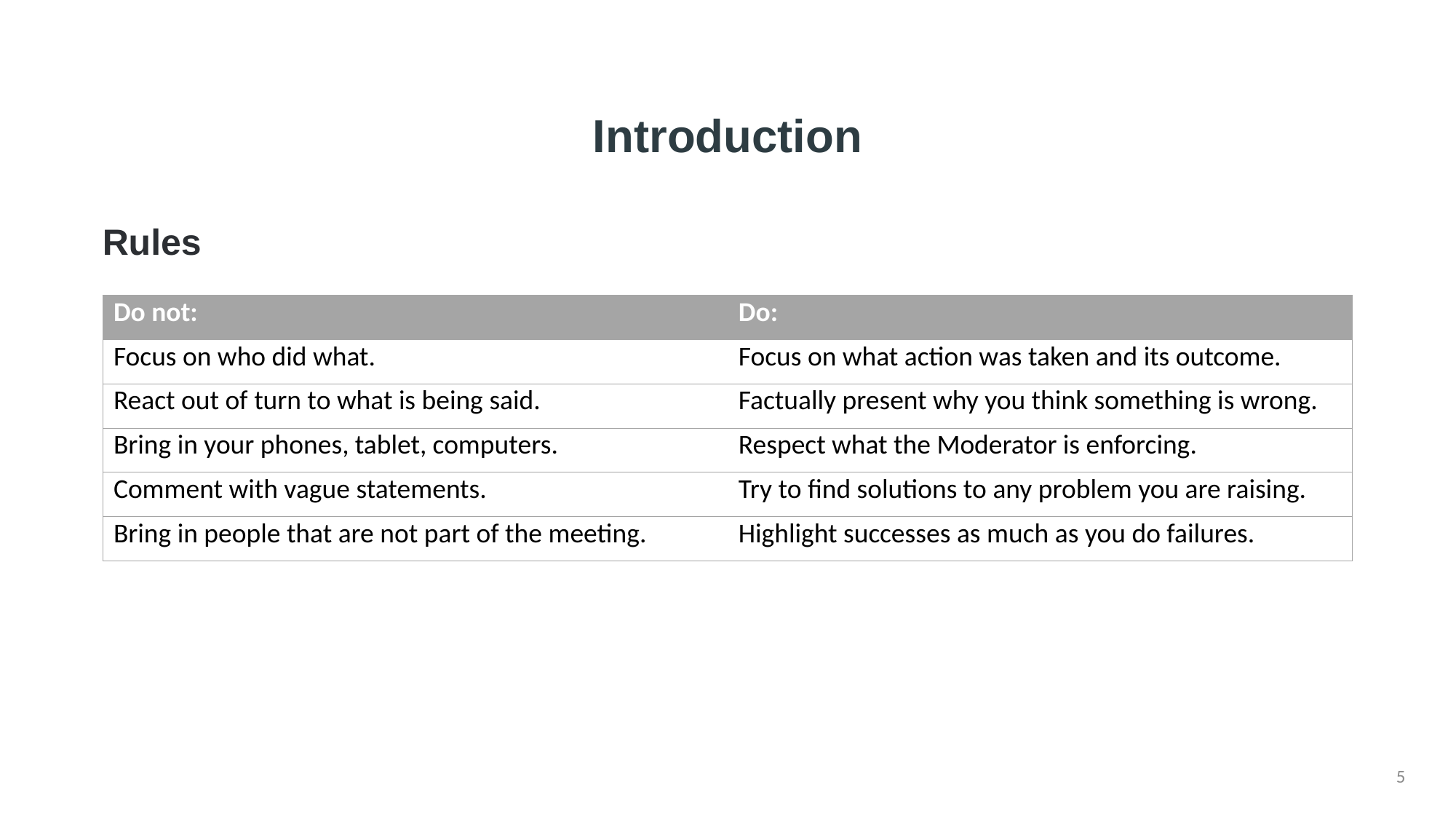

# Introduction

Rules
| Do not: | Do: |
| --- | --- |
| Focus on who did what. | Focus on what action was taken and its outcome. |
| React out of turn to what is being said. | Factually present why you think something is wrong. |
| Bring in your phones, tablet, computers. | Respect what the Moderator is enforcing. |
| Comment with vague statements. | Try to find solutions to any problem you are raising. |
| Bring in people that are not part of the meeting. | Highlight successes as much as you do failures. |

5